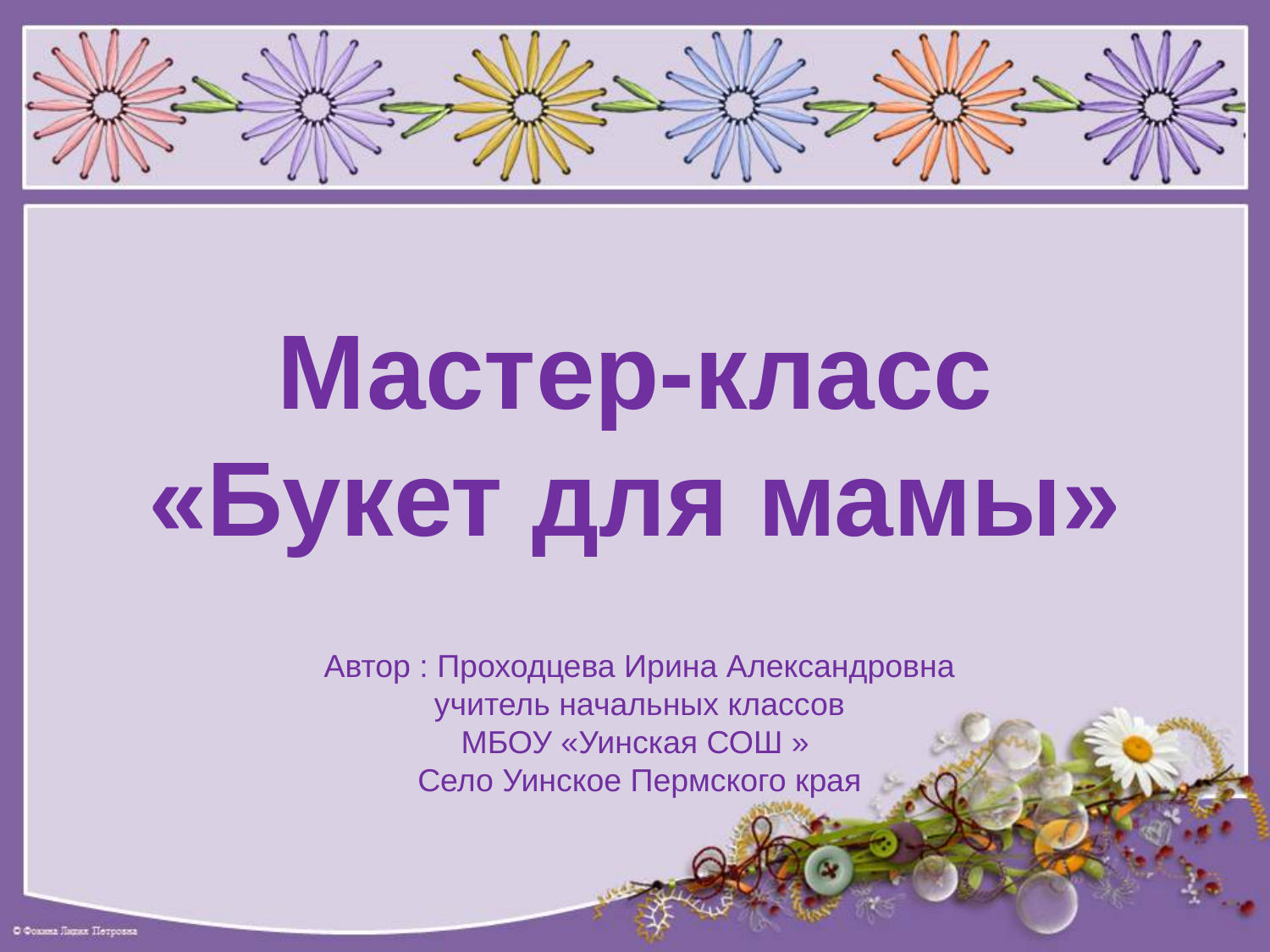

Мастер-класс
«Букет для мамы»
Автор : Проходцева Ирина Александровна
учитель начальных классов
МБОУ «Уинская СОШ »
Село Уинское Пермского края